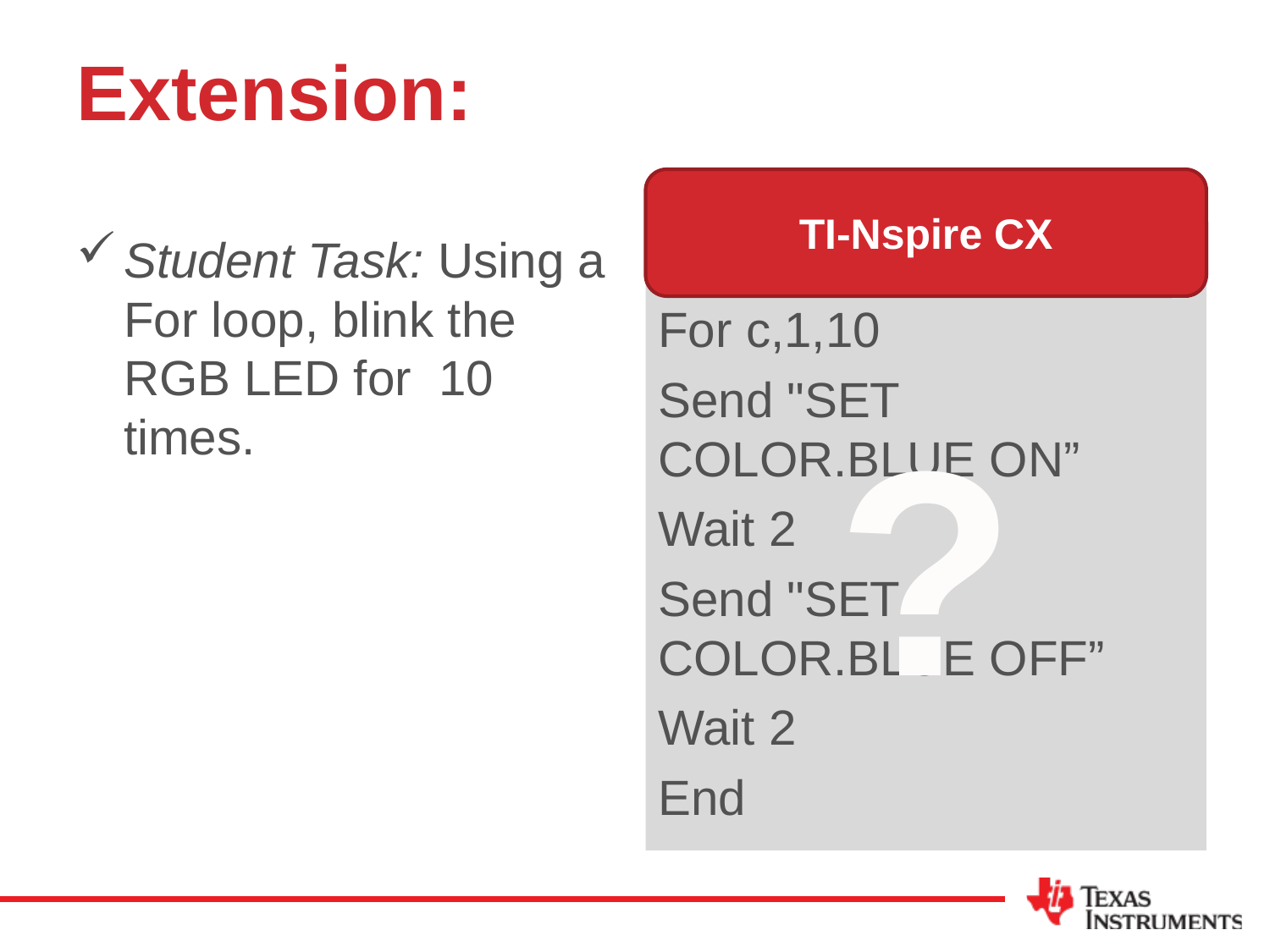

# Extension:
TI-Nspire CX
Student Task: Using a For loop, blink the RGB LED for  10 times.

Sample Code:
For c,1,10
Send "SET COLOR.BLUE ON”
Wait 2
Send "SET COLOR.BLUE OFF”
Wait 2
End

?